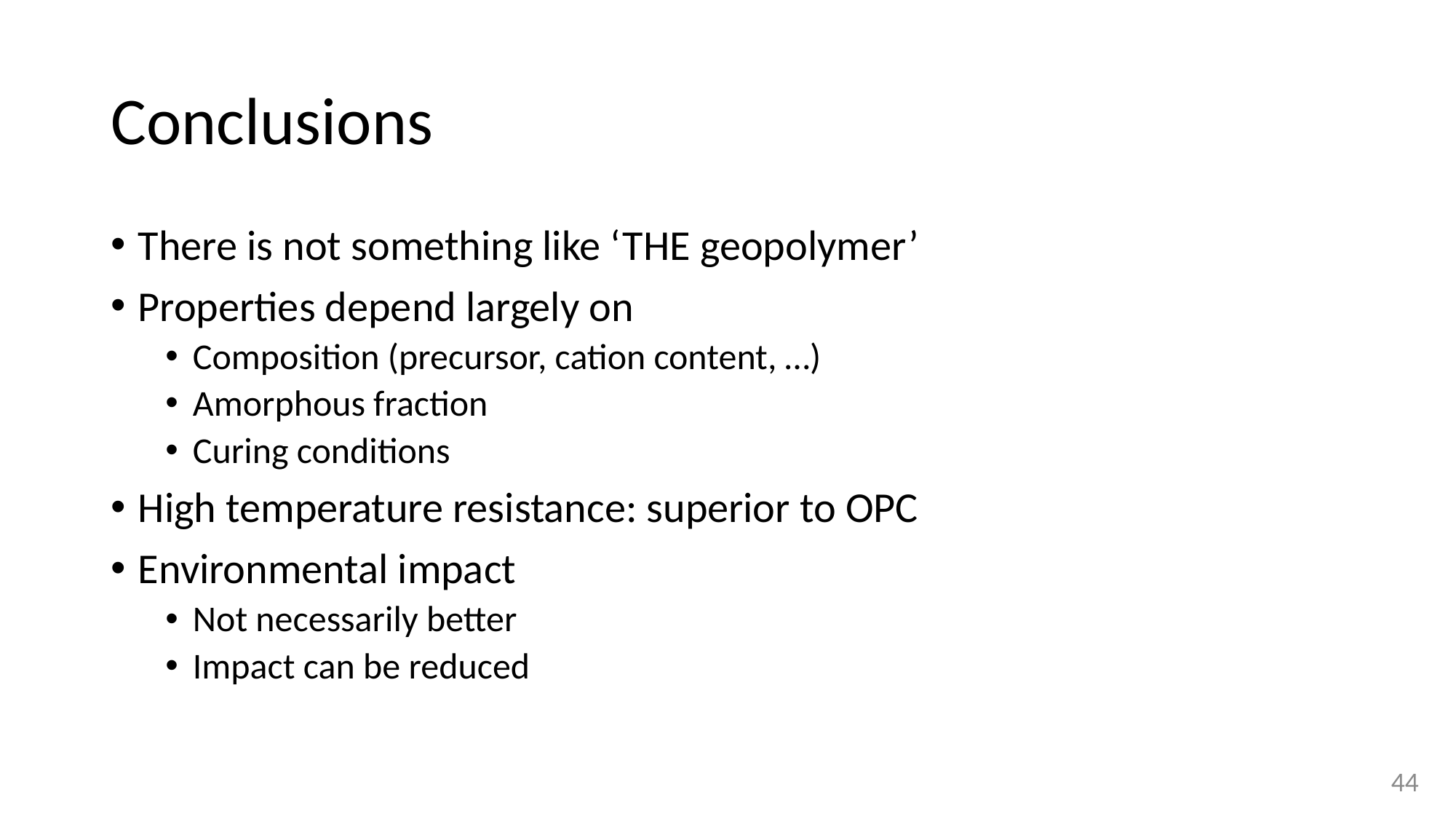

# Conclusions
There is not something like ‘THE geopolymer’
Properties depend largely on
Composition (precursor, cation content, …)
Amorphous fraction
Curing conditions
High temperature resistance: superior to OPC
Environmental impact
Not necessarily better
Impact can be reduced

44